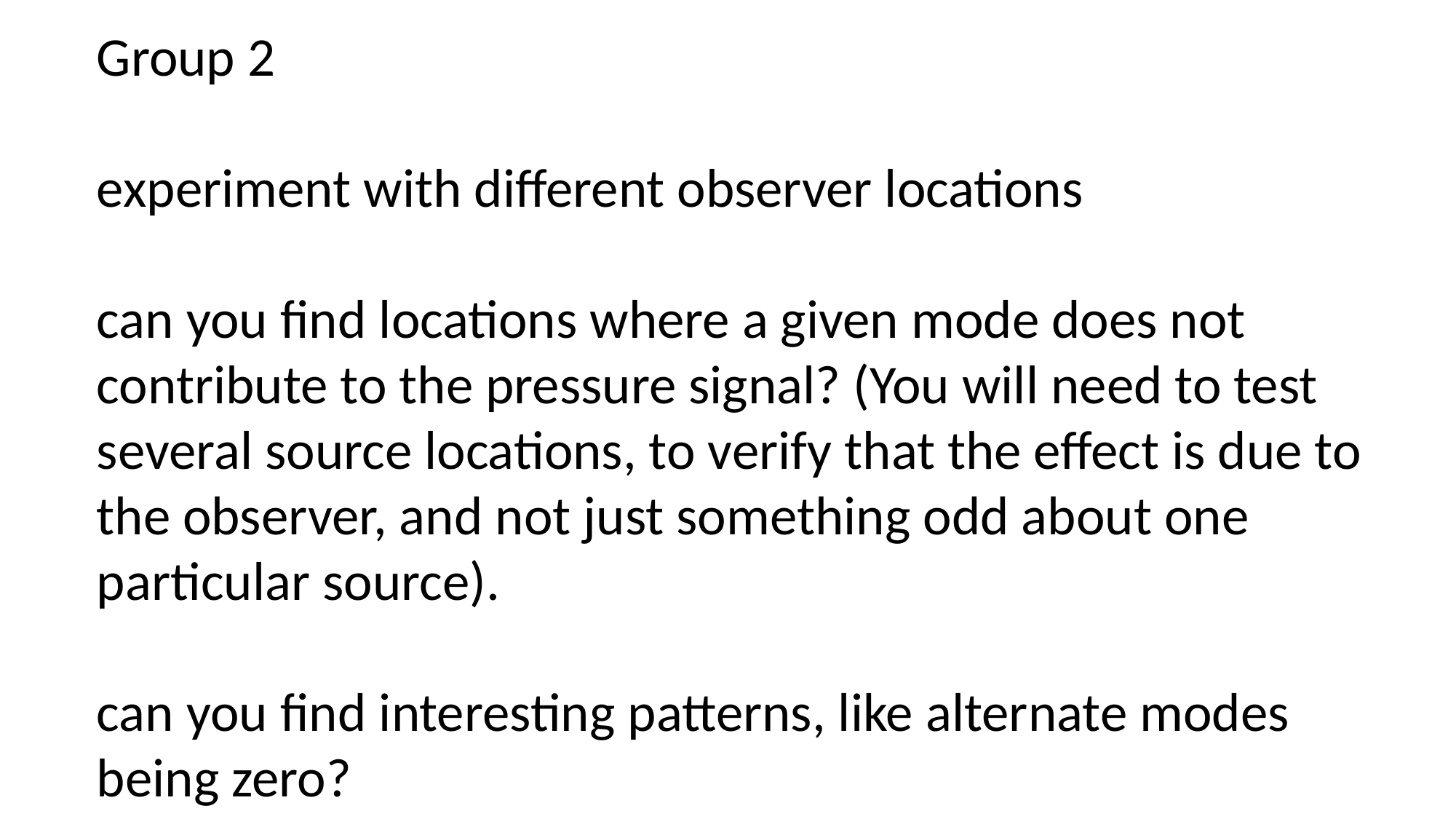

Group 2

experiment with different observer locations

can you find locations where a given mode does not contribute to the pressure signal? (You will need to test several source locations, to verify that the effect is due to the observer, and not just something odd about one particular source).

can you find interesting patterns, like alternate modes being zero?